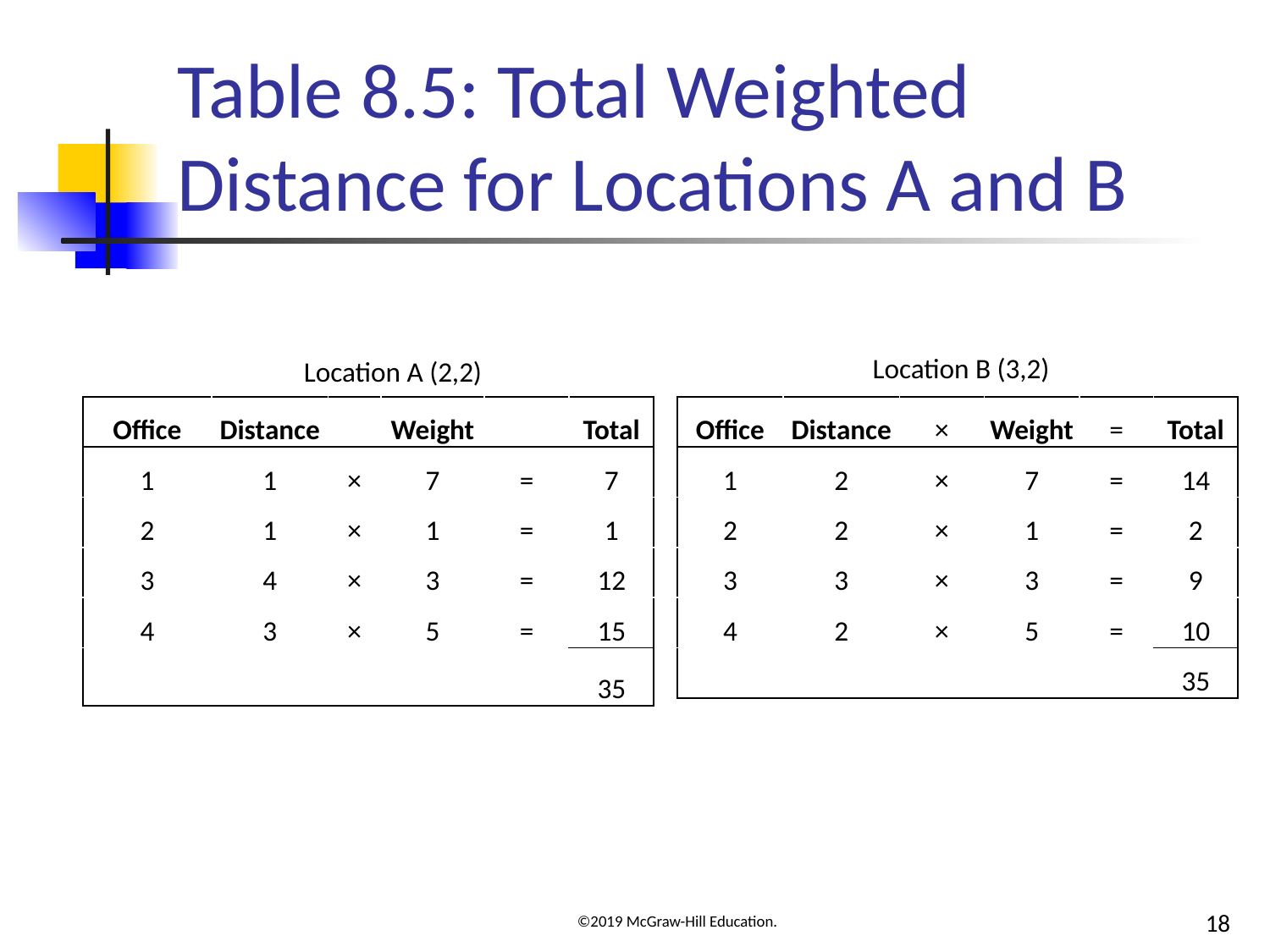

# Table 8.5: Total Weighted Distance for Locations A and B
Location B (3,2)
Location A (2,2)
| Office | Distance | × | Weight | =k | Total |
| --- | --- | --- | --- | --- | --- |
| 1 | 1 | × | 7 | = | 7 |
| 2 | 1 | × | 1 | = | 1 |
| 3 | 4 | × | 3 | = | 12 |
| 4 | 3 | × | 5 | = | 15 |
| Blank | Blank | Blank | Blank | Blank | 35 |
| Office | Distance | × | Weight | = | Total |
| --- | --- | --- | --- | --- | --- |
| 1 | 2 | × | 7 | = | 14 |
| 2 | 2 | × | 1 | = | 2 |
| 3 | 3 | × | 3 | = | 9 |
| 4 | 2 | × | 5 | = | 10 |
| Blank | Blank | Blank | Blank | Blank | 35 |